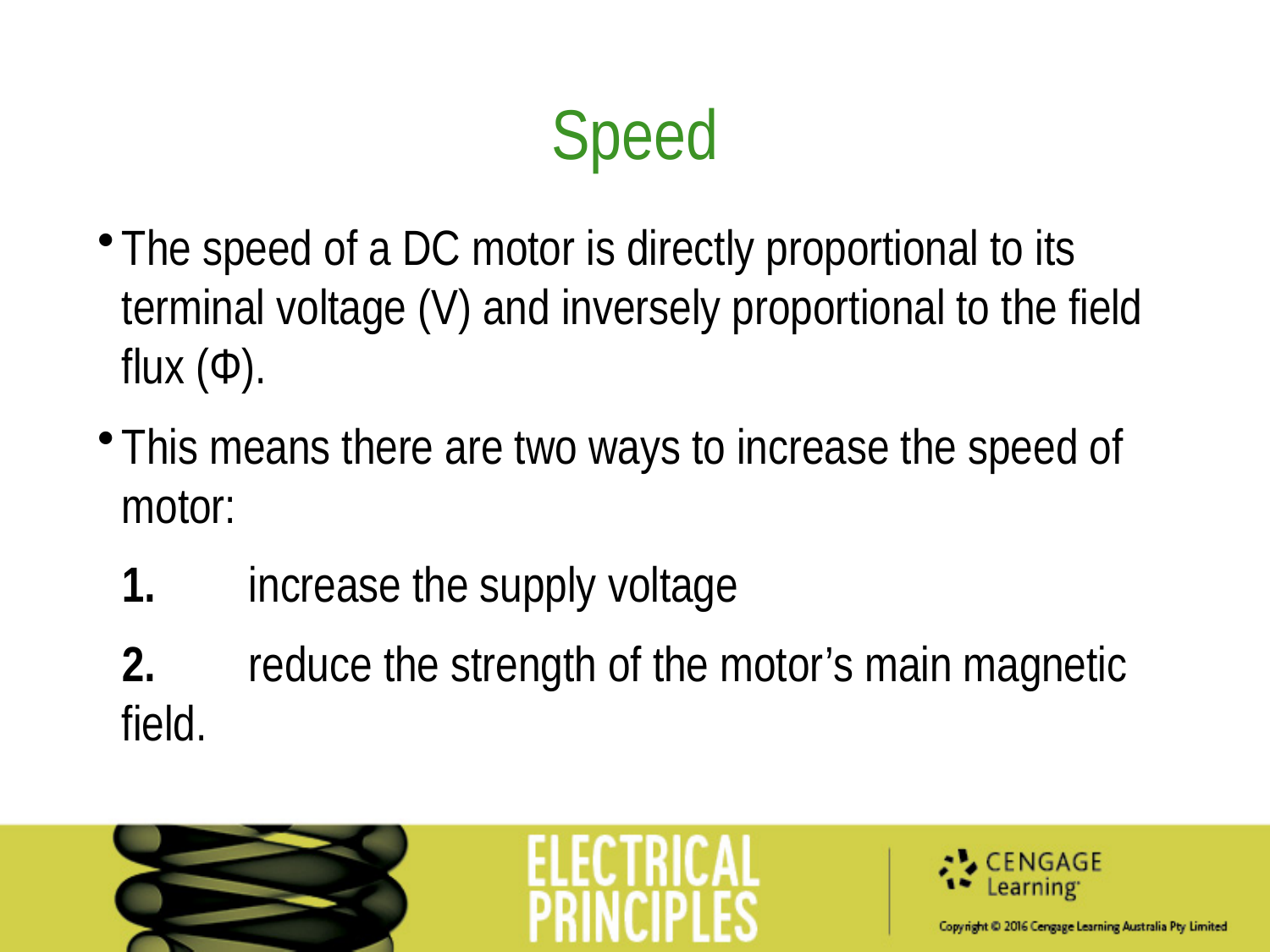

Speed
The speed of a DC motor is directly proportional to its terminal voltage (V) and inversely proportional to the field flux (Φ).
This means there are two ways to increase the speed of motor:
1.	increase the supply voltage
2.	reduce the strength of the motor’s main magnetic field.